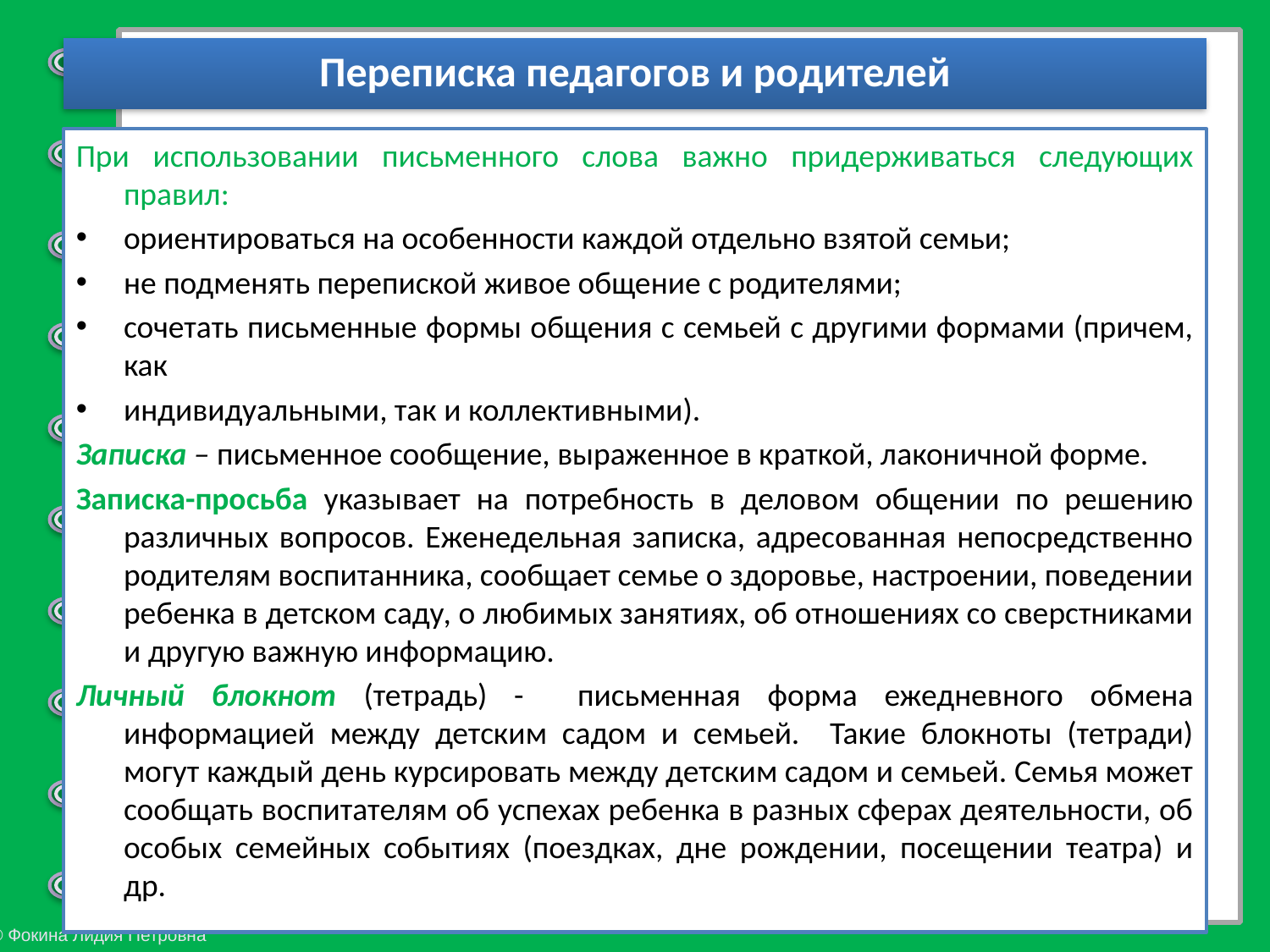

# Переписка педагогов и родителей
При использовании письменного слова важно придерживаться следующих правил:
ориентироваться на особенности каждой отдельно взятой семьи;
не подменять перепиской живое общение с родителями;
сочетать письменные формы общения с семьей с другими формами (причем, как
индивидуальными, так и коллективными).
Записка – письменное сообщение, выраженное в краткой, лаконичной форме.
Записка-просьба указывает на потребность в деловом общении по решению различных вопросов. Еженедельная записка, адресованная непосредственно родителям воспитанника, сообщает семье о здоровье, настроении, поведении ребенка в детском саду, о любимых занятиях, об отношениях со сверстниками и другую важную информацию.
Личный блокнот (тетрадь) -  письменная форма ежедневного обмена информацией между детским садом и семьей.  Такие блокноты (тетради) могут каждый день курсировать между детским садом и семьей. Семья может сообщать воспитателям об успехах ребенка в разных сферах деятельности, об особых семейных событиях (поездках, дне рождении, посещении театра) и др.